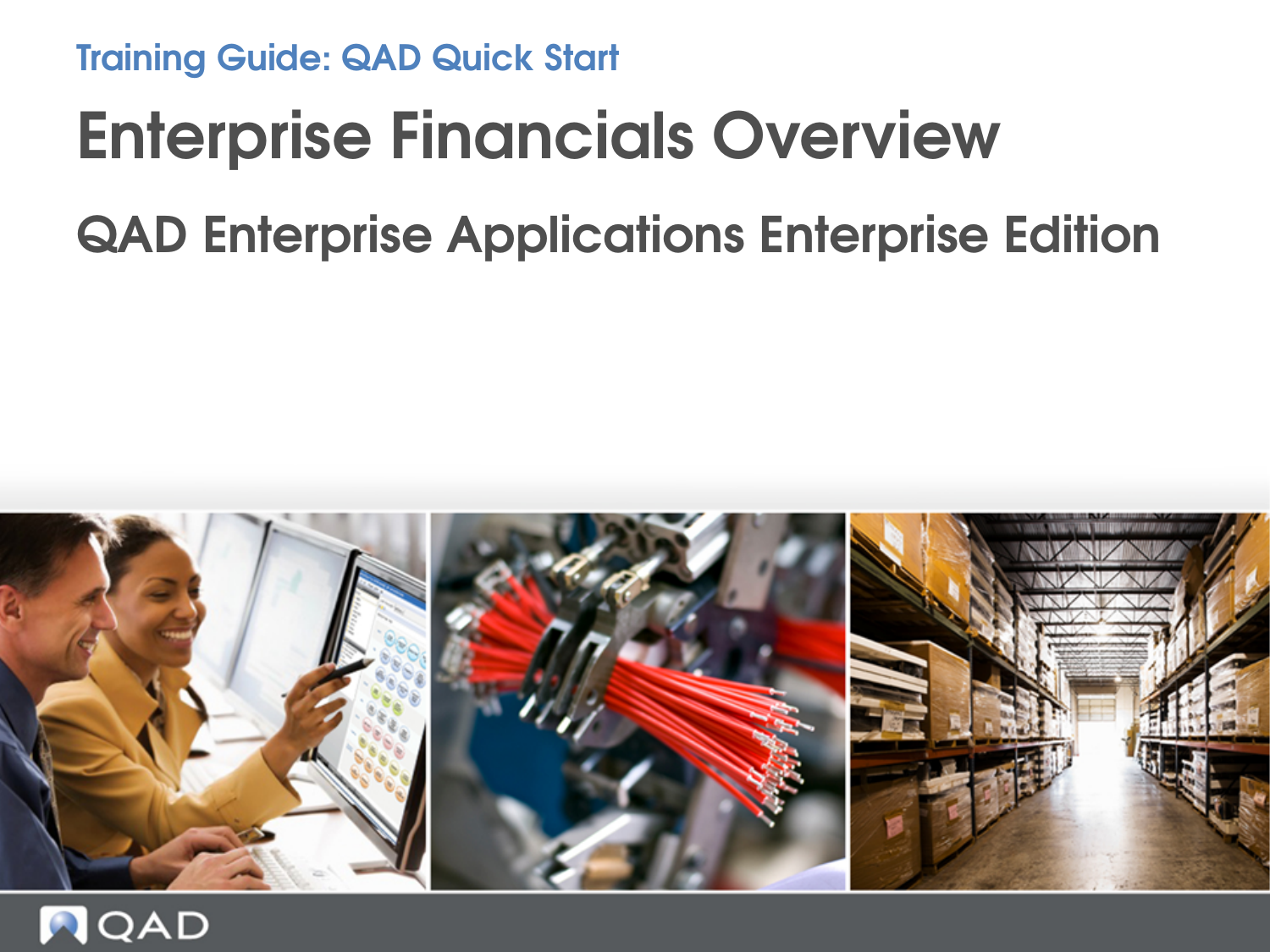

Training Guide: QAD Quick Start
# Enterprise Financials Overview
QAD Enterprise Applications Enterprise Edition